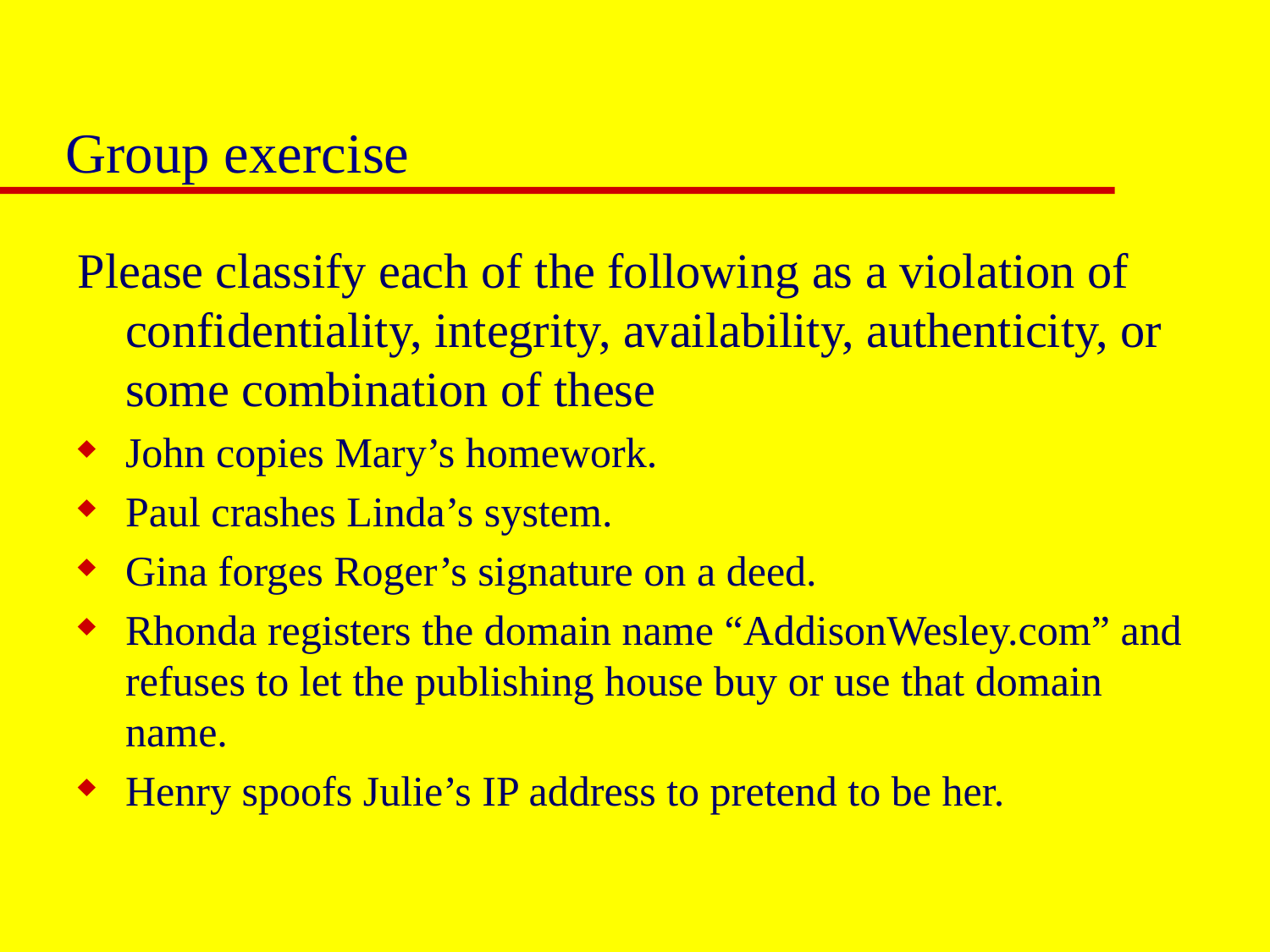

# Group exercise
Please classify each of the following as a violation of confidentiality, integrity, availability, authenticity, or some combination of these
John copies Mary’s homework.
Paul crashes Linda’s system.
Gina forges Roger’s signature on a deed.
Rhonda registers the domain name “AddisonWesley.com” and refuses to let the publishing house buy or use that domain name.
Henry spoofs Julie’s IP address to pretend to be her.